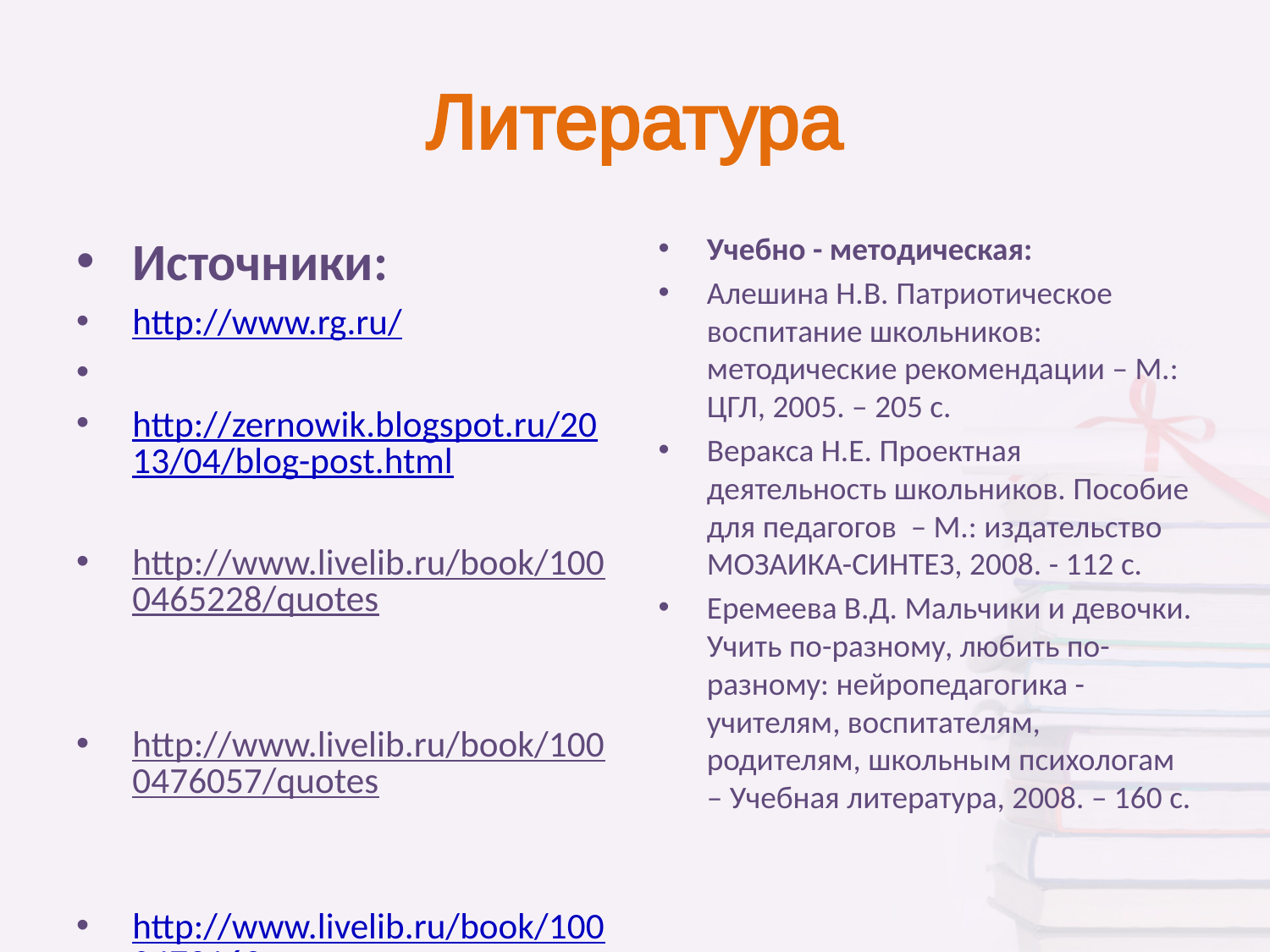

# Литература
Источники:
http://www.rg.ru/

http://zernowik.blogspot.ru/2013/04/blog-post.html

http://www.livelib.ru/book/1000465228/quotes

http://www.livelib.ru/book/1000476057/quotes

http://www.livelib.ru/book/1000472162

Учебно - методическая:
Алешина Н.В. Патриотическое воспитание школьников: методические рекомендации – М.: ЦГЛ, 2005. – 205 с.
Веракса Н.Е. Проектная деятельность школьников. Пособие для педагогов  – М.: издательство МОЗАИКА-СИНТЕЗ, 2008. - 112 с.
Еремеева В.Д. Мальчики и девочки. Учить по-разному, любить по-разному: нейропедагогика - учителям, воспитателям, родителям, школьным психологам – Учебная литература, 2008. – 160 с.